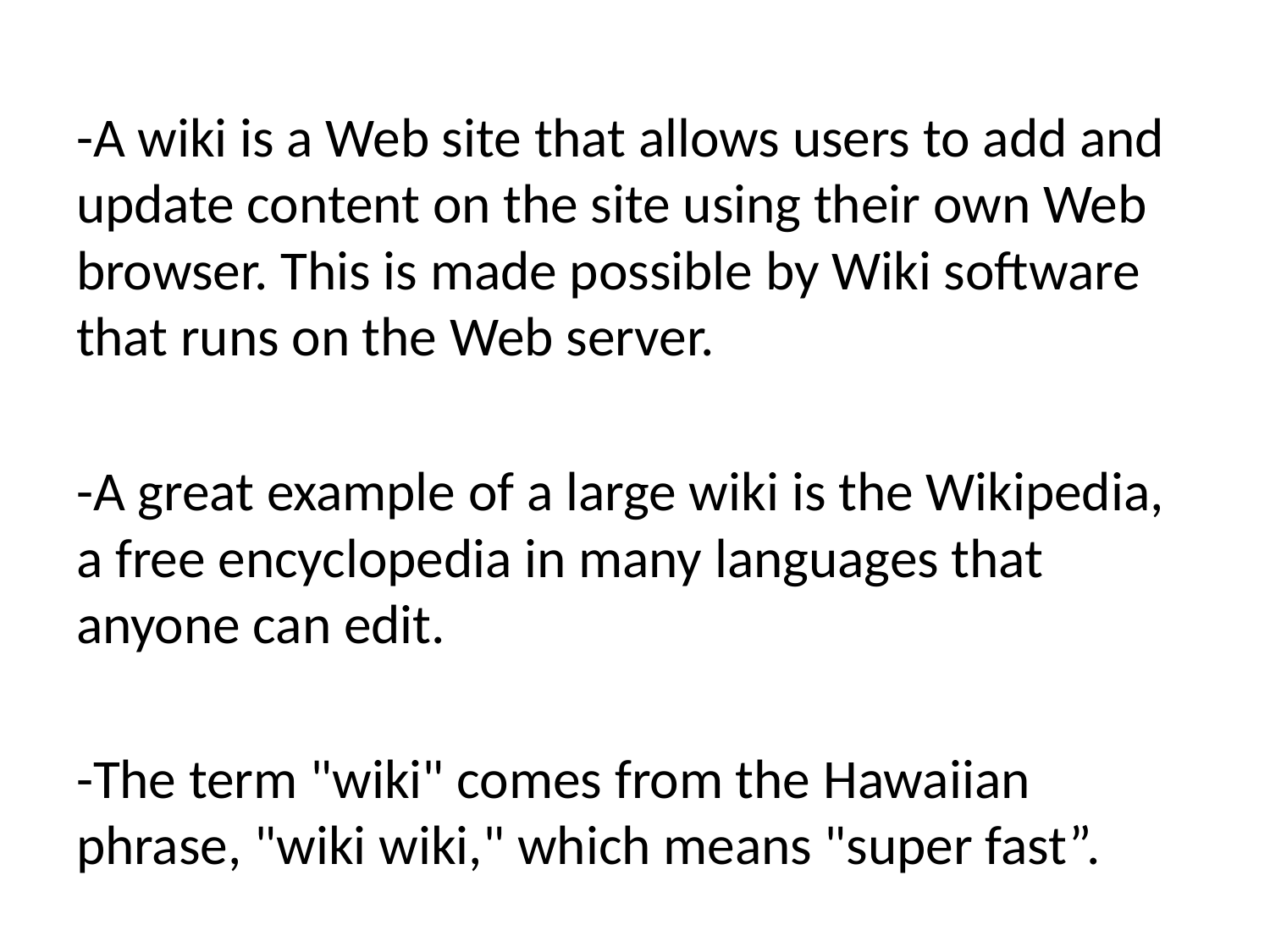

#
-A wiki is a Web site that allows users to add and update content on the site using their own Web browser. This is made possible by Wiki software that runs on the Web server.

-A great example of a large wiki is the Wikipedia, a free encyclopedia in many languages that anyone can edit.

-The term "wiki" comes from the Hawaiian phrase, "wiki wiki," which means "super fast”.